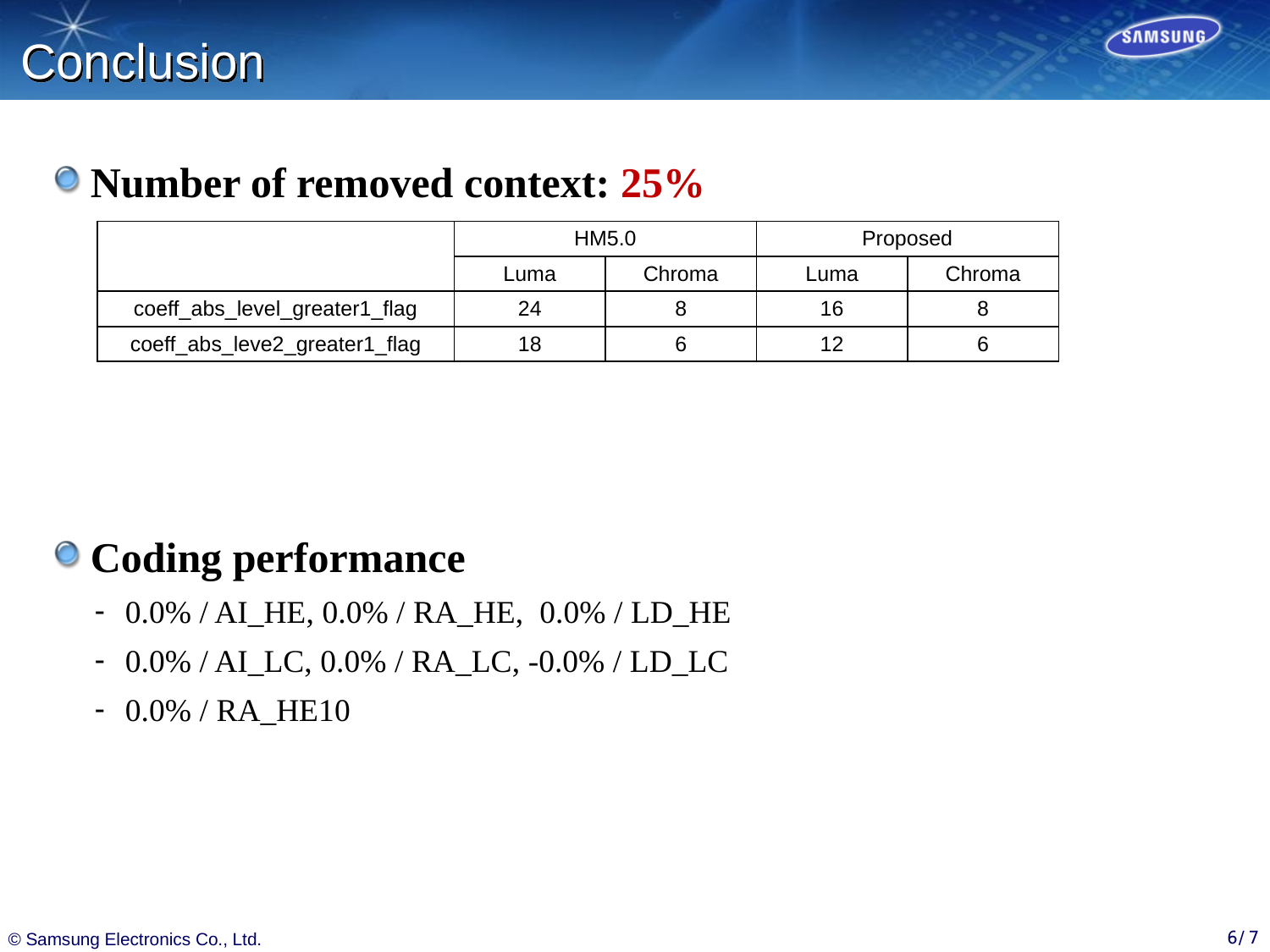

# Conclusion
Number of removed context: 25%

Coding performance
0.0% / AI_HE, 0.0% / RA_HE,  0.0% / LD_HE
0.0% / AI_LC, 0.0% / RA_LC, -0.0% / LD_LC
0.0% / RA_HE10

|  | HM5.0 |  | Proposed |  |
| --- | --- | --- | --- | --- |
|  | Luma | Chroma | Luma | Chroma |
| coeff\_abs\_level\_greater1\_flag | 24 | 8 | 16 | 8 |
| coeff\_abs\_leve2\_greater1\_flag | 18 | 6 | 12 | 6 |